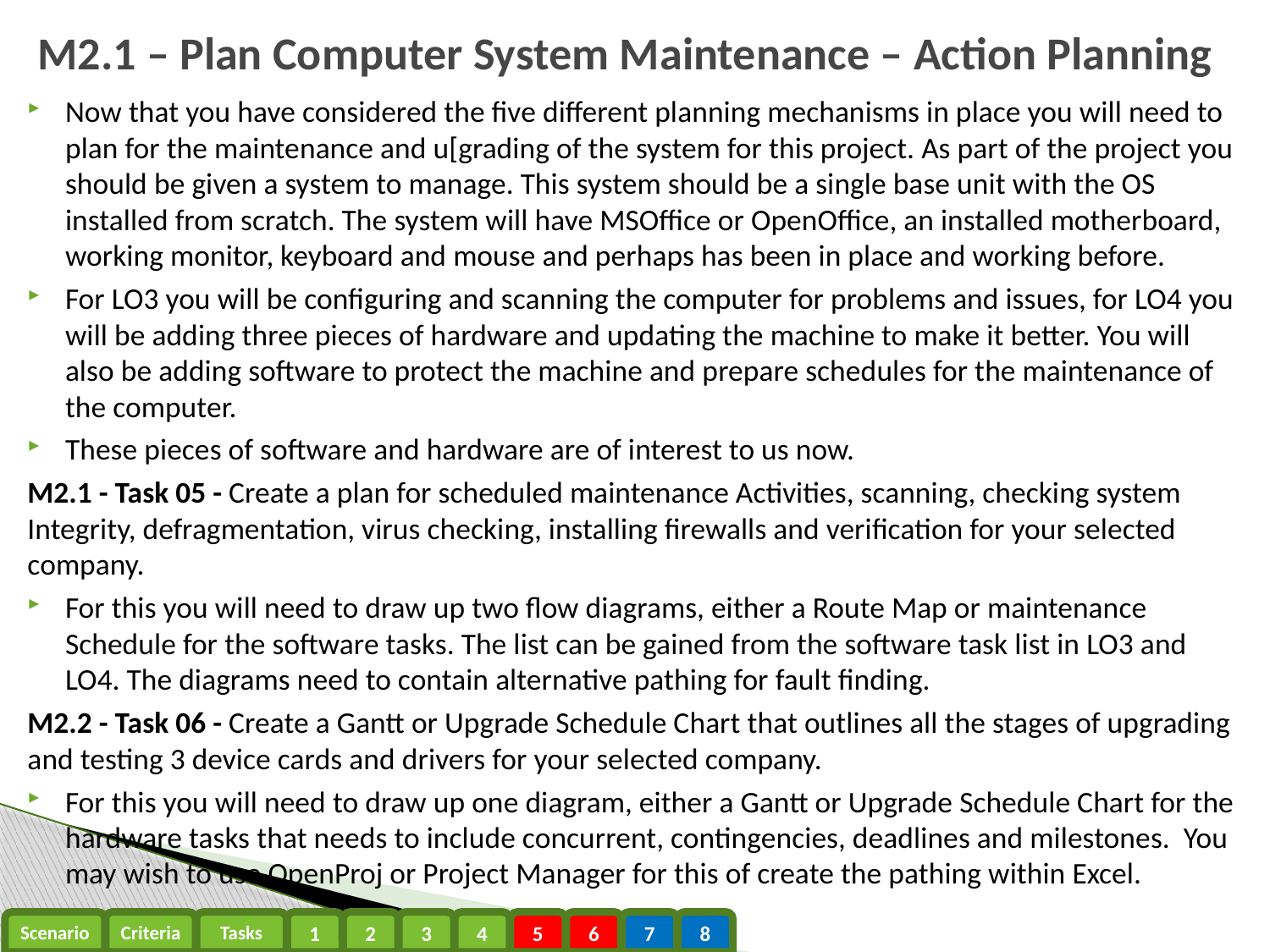

# M2.1 – Plan Computer System Maintenance – Action Planning
Now that you have considered the five different planning mechanisms in place you will need to plan for the maintenance and u[grading of the system for this project. As part of the project you should be given a system to manage. This system should be a single base unit with the OS installed from scratch. The system will have MSOffice or OpenOffice, an installed motherboard, working monitor, keyboard and mouse and perhaps has been in place and working before.
For LO3 you will be configuring and scanning the computer for problems and issues, for LO4 you will be adding three pieces of hardware and updating the machine to make it better. You will also be adding software to protect the machine and prepare schedules for the maintenance of the computer.
These pieces of software and hardware are of interest to us now.
M2.1 - Task 05 - Create a plan for scheduled maintenance Activities, scanning, checking system Integrity, defragmentation, virus checking, installing firewalls and verification for your selected company.
For this you will need to draw up two flow diagrams, either a Route Map or maintenance Schedule for the software tasks. The list can be gained from the software task list in LO3 and LO4. The diagrams need to contain alternative pathing for fault finding.
M2.2 - Task 06 - Create a Gantt or Upgrade Schedule Chart that outlines all the stages of upgrading and testing 3 device cards and drivers for your selected company.
For this you will need to draw up one diagram, either a Gantt or Upgrade Schedule Chart for the hardware tasks that needs to include concurrent, contingencies, deadlines and milestones.  You may wish to use OpenProj or Project Manager for this of create the pathing within Excel.